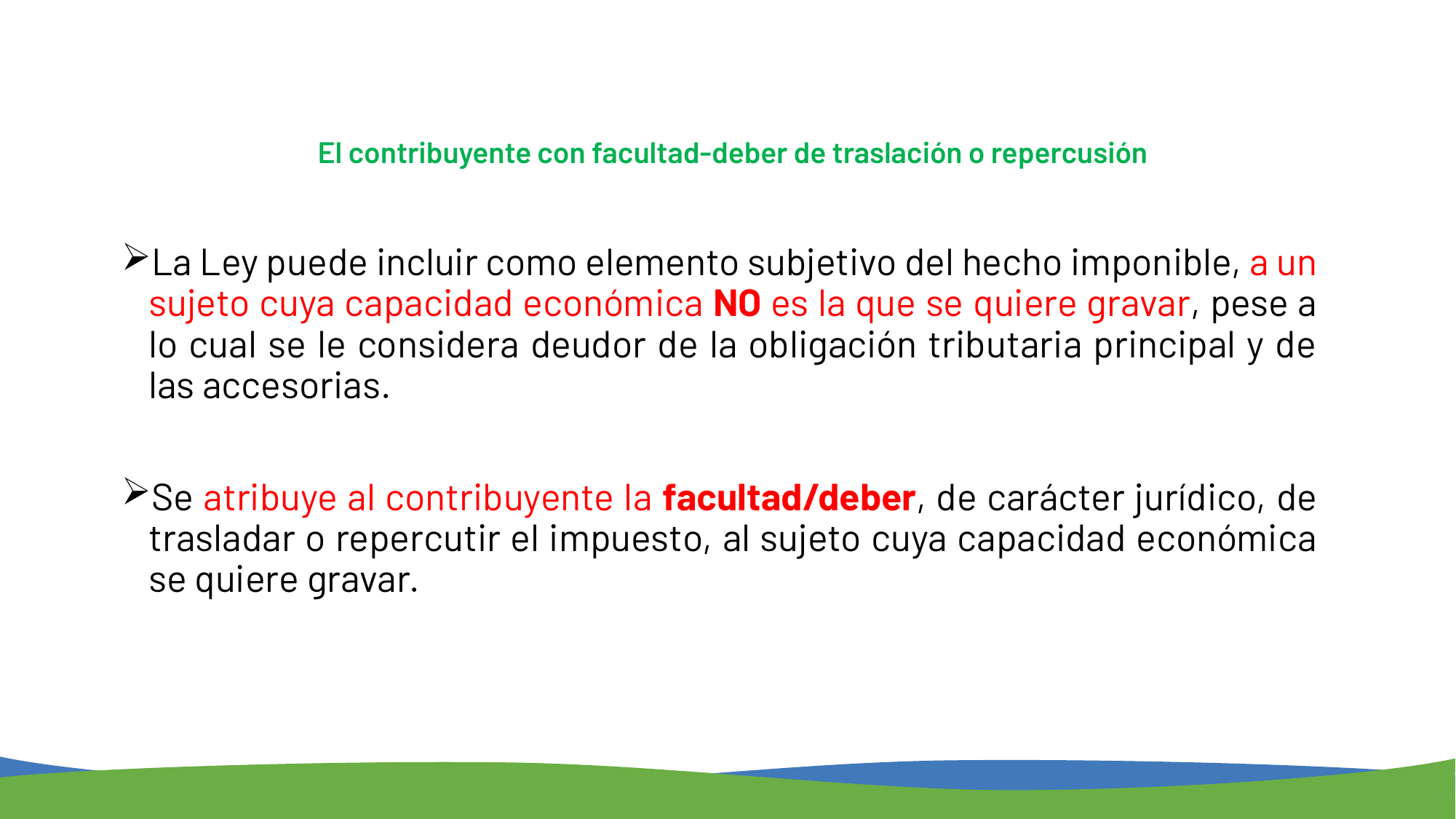

El contribuyente con facultad-deber de traslación o repercusión
La Ley puede incluir como elemento subjetivo del hecho imponible, a un sujeto cuya capacidad económica NO es la que se quiere gravar, pese a lo cual se le considera deudor de la obligación tributaria principal y de las accesorias.

Se atribuye al contribuyente la facultad/deber, de carácter jurídico, de trasladar o repercutir el impuesto, al sujeto cuya capacidad económica se quiere gravar.